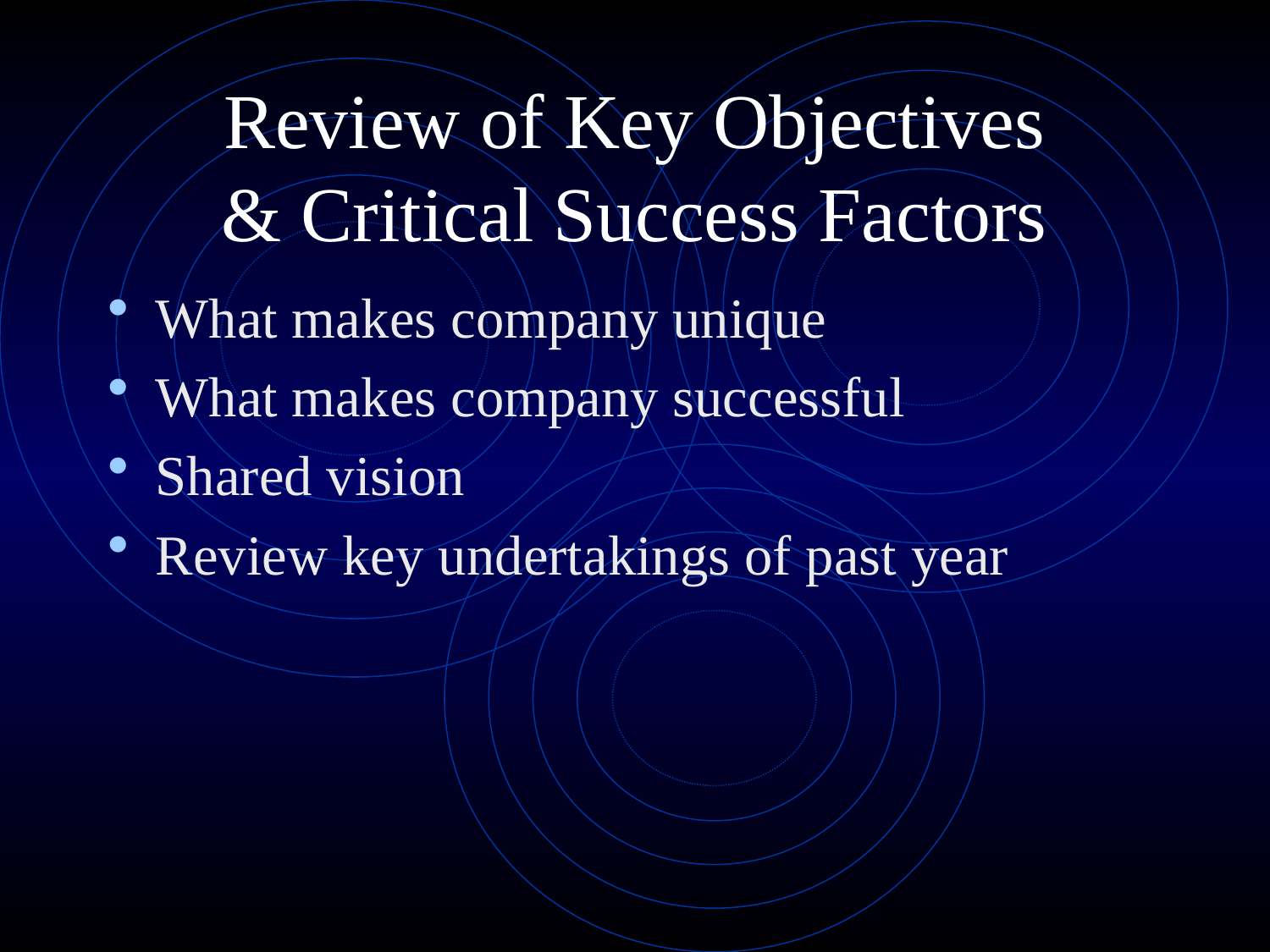

# Review of Key Objectives & Critical Success Factors
What makes company unique
What makes company successful
Shared vision
Review key undertakings of past year